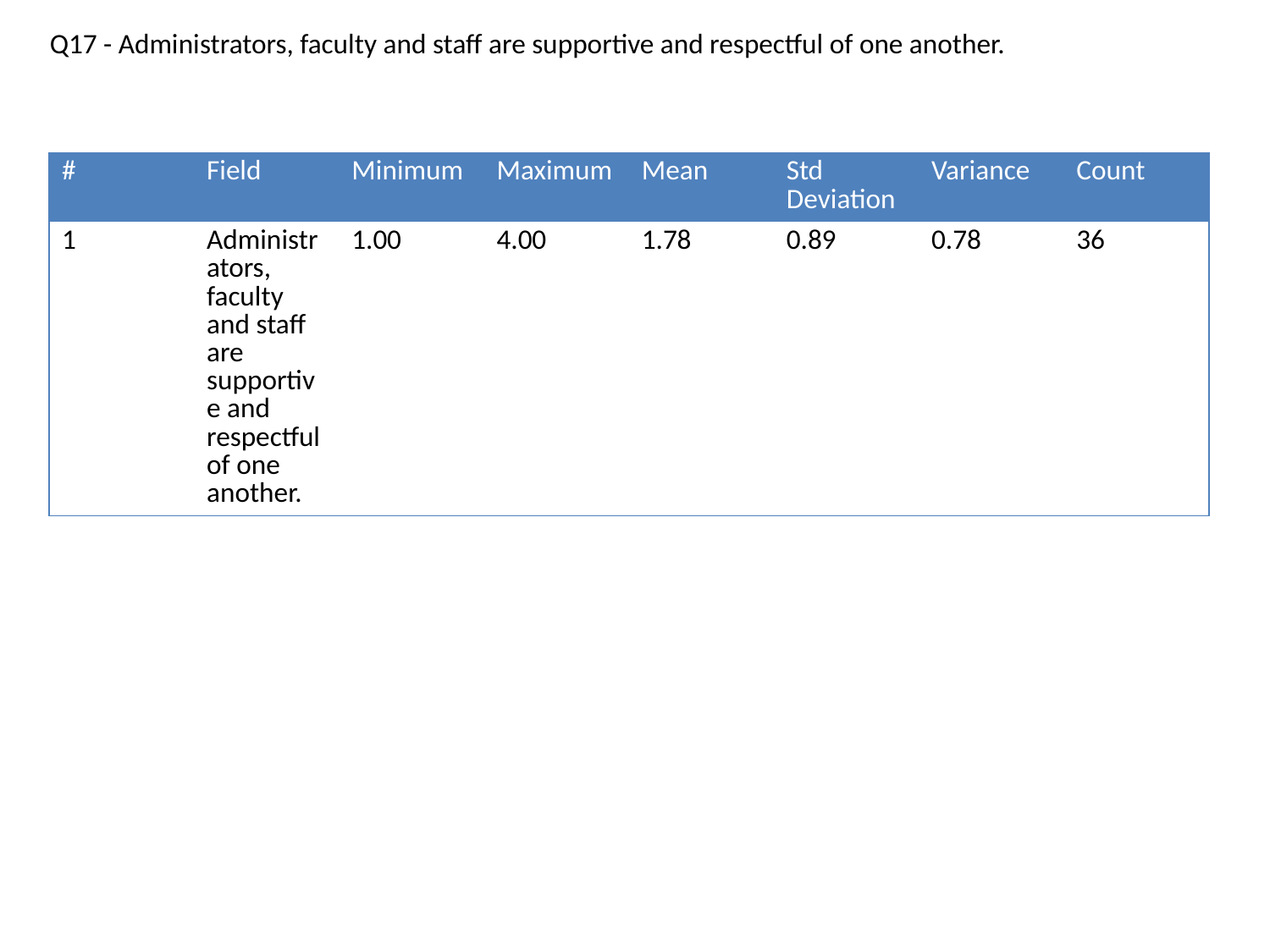

Q17 - Administrators, faculty and staff are supportive and respectful of one another.
| # | Field | Minimum | Maximum | Mean | Std Deviation | Variance | Count |
| --- | --- | --- | --- | --- | --- | --- | --- |
| 1 | Administrators, faculty and staff are supportive and respectful of one another. | 1.00 | 4.00 | 1.78 | 0.89 | 0.78 | 36 |